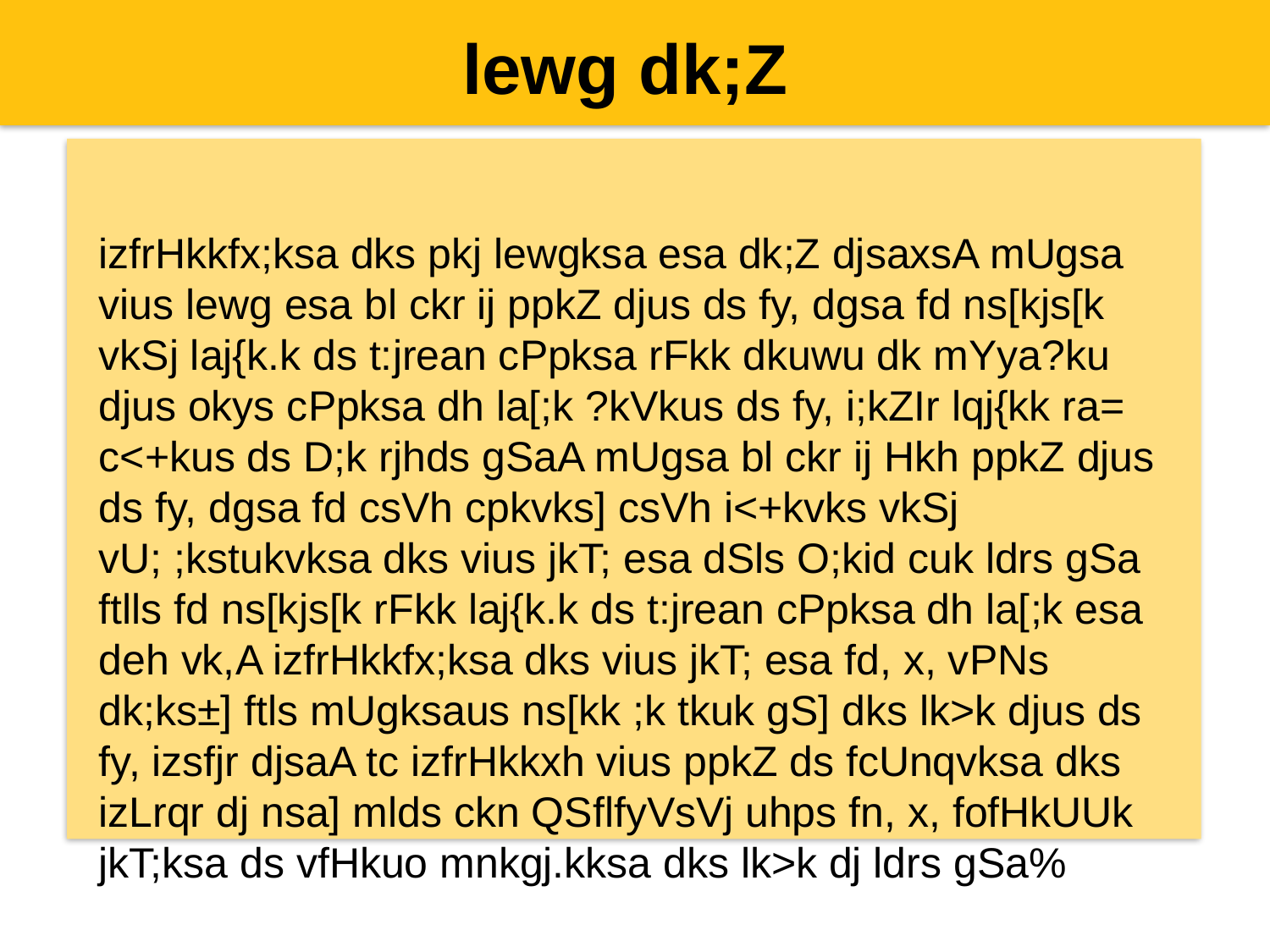

lewg dk;Z

izfrHkkfx;ksa dks pkj lewgksa esa dk;Z djsaxsA mUgsa vius lewg esa bl ckr ij ppkZ djus ds fy, dgsa fd ns[kjs[k vkSj laj{k.k ds t:jrean cPpksa rFkk dkuwu dk mYya?ku djus okys cPpksa dh la[;k ?kVkus ds fy, i;kZIr lqj{kk ra= c<+kus ds D;k rjhds gSaA mUgsa bl ckr ij Hkh ppkZ djus ds fy, dgsa fd csVh cpkvks] csVh i<+kvks vkSj vU; ;kstukvksa dks vius jkT; esa dSls O;kid cuk ldrs gSa ftlls fd ns[kjs[k rFkk laj{k.k ds t:jrean cPpksa dh la[;k esa deh vk,A izfrHkkfx;ksa dks vius jkT; esa fd, x, vPNs dk;ks±] ftls mUgksaus ns[kk ;k tkuk gS] dks lk>k djus ds fy, izsfjr djsaA tc izfrHkkxh vius ppkZ ds fcUnqvksa dks izLrqr dj nsa] mlds ckn QSflfyVsVj uhps fn, x, fofHkUUk jkT;ksa ds vfHkuo mnkgj.kksa dks lk>k dj ldrs gSa%